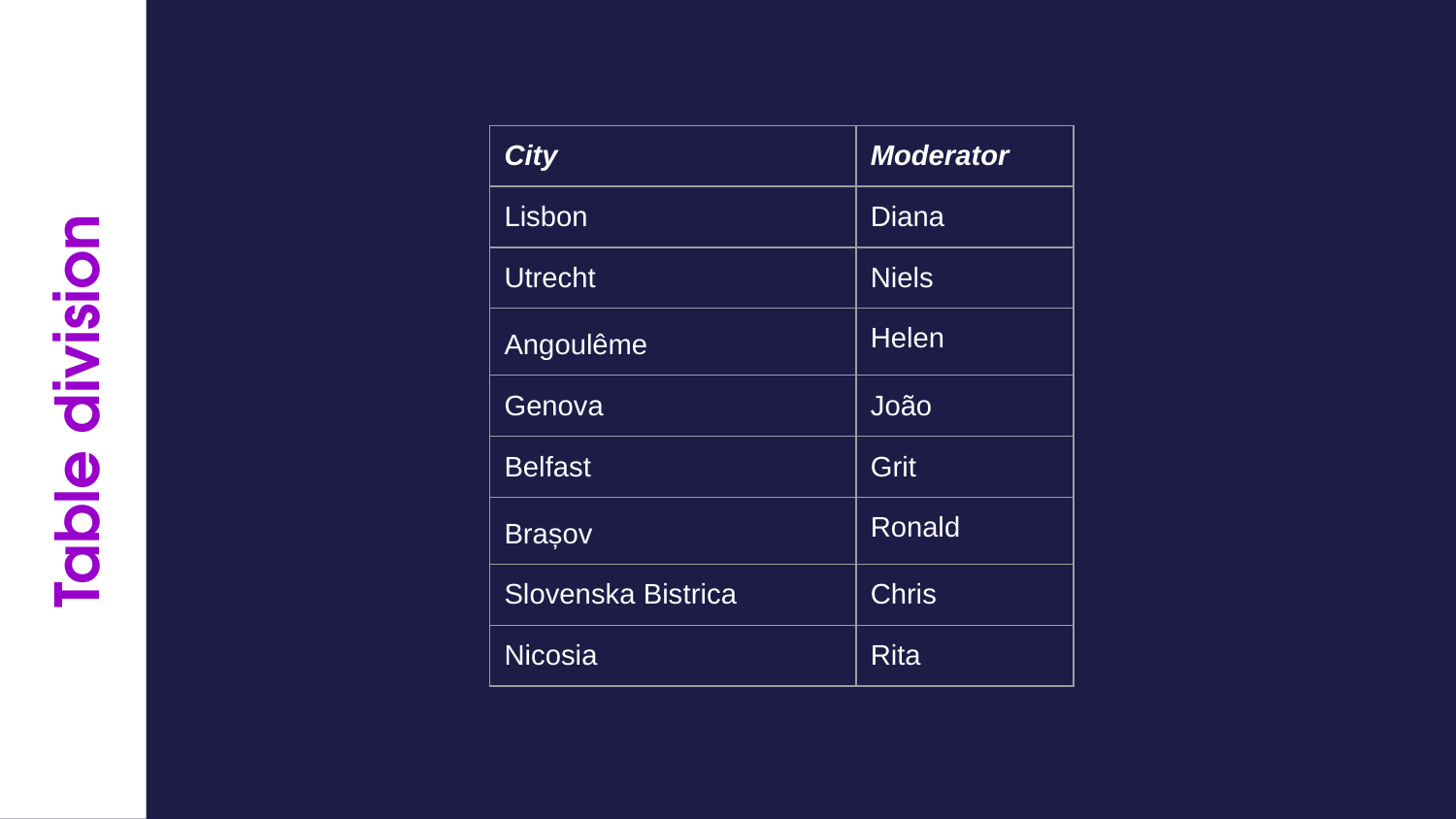

| City | Moderator |
| --- | --- |
| Lisbon | Diana |
| Utrecht | Niels |
| Angoulême | Helen |
| Genova | João |
| Belfast | Grit |
| Brașov | Ronald |
| Slovenska Bistrica | Chris |
| Nicosia | Rita |
# Table division